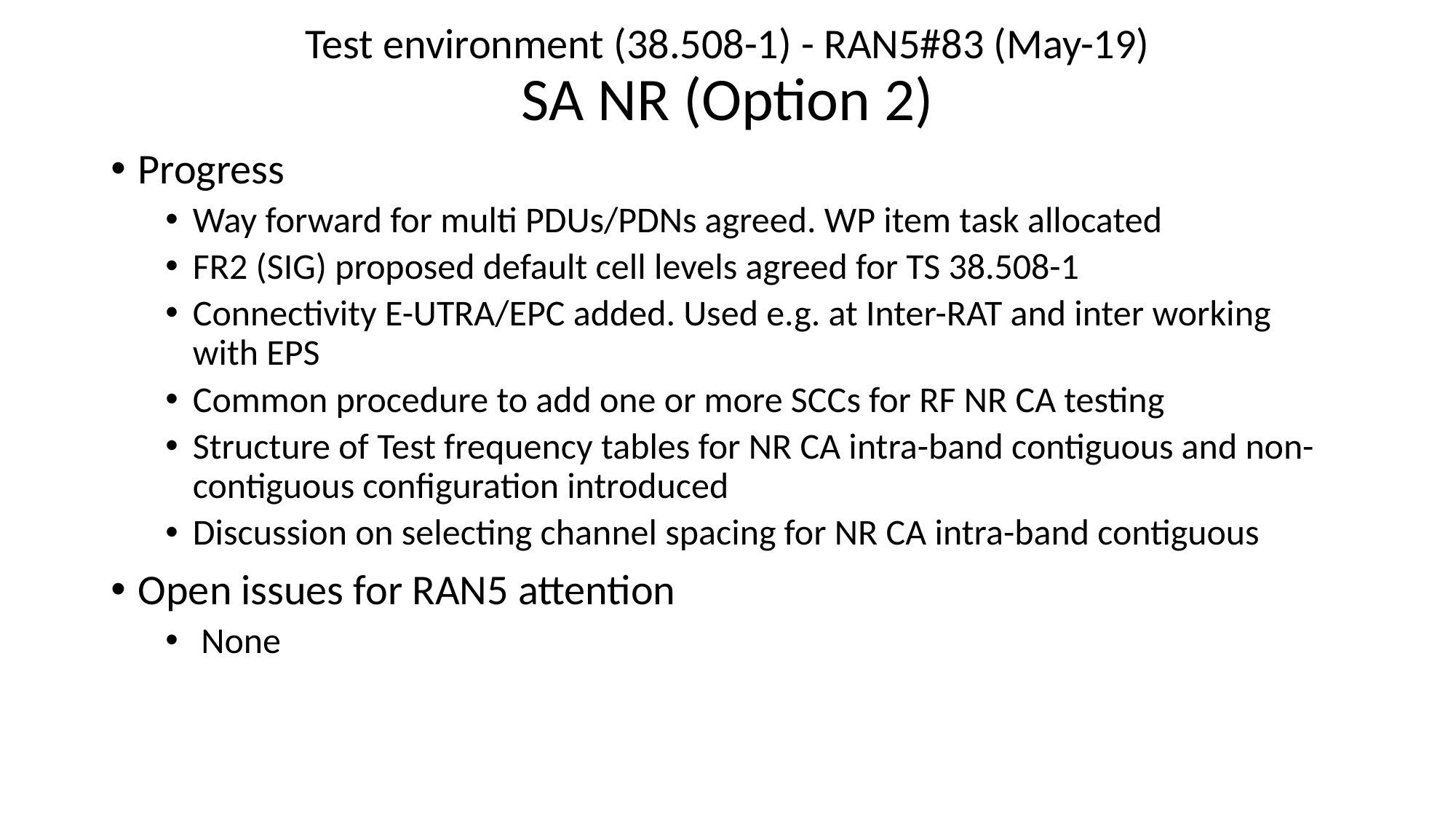

# Test environment (38.508-1) - RAN5#83 (May-19) SA NR (Option 2)
Progress
Way forward for multi PDUs/PDNs agreed. WP item task allocated
FR2 (SIG) proposed default cell levels agreed for TS 38.508-1
Connectivity E-UTRA/EPC added. Used e.g. at Inter-RAT and inter working with EPS
Common procedure to add one or more SCCs for RF NR CA testing
Structure of Test frequency tables for NR CA intra-band contiguous and non-contiguous configuration introduced
Discussion on selecting channel spacing for NR CA intra-band contiguous
Open issues for RAN5 attention
 None